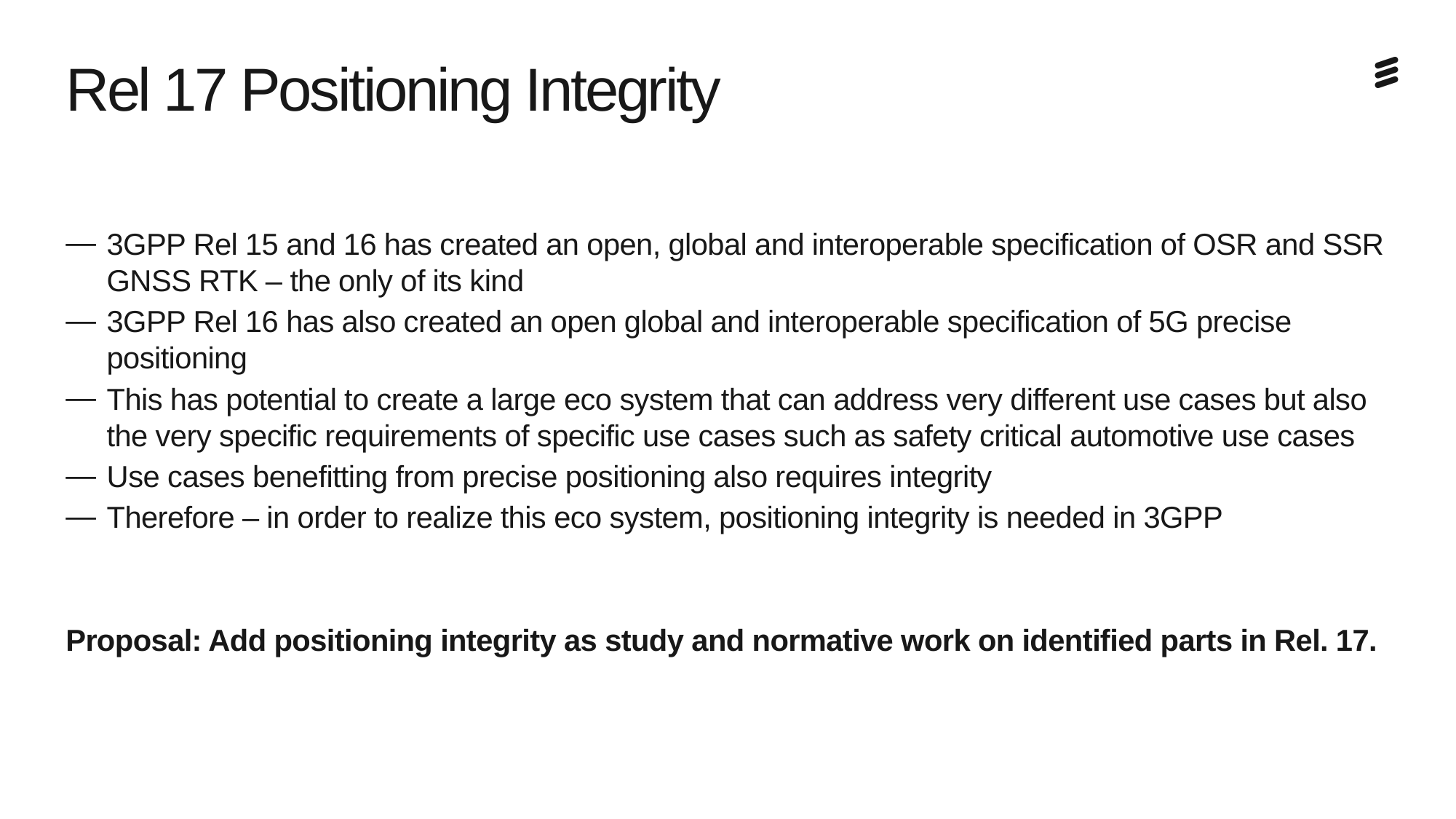

# Rel 17 Positioning Integrity
3GPP Rel 15 and 16 has created an open, global and interoperable specification of OSR and SSR GNSS RTK – the only of its kind
3GPP Rel 16 has also created an open global and interoperable specification of 5G precise positioning
This has potential to create a large eco system that can address very different use cases but also the very specific requirements of specific use cases such as safety critical automotive use cases
Use cases benefitting from precise positioning also requires integrity
Therefore – in order to realize this eco system, positioning integrity is needed in 3GPP

Proposal: Add positioning integrity as study and normative work on identified parts in Rel. 17.